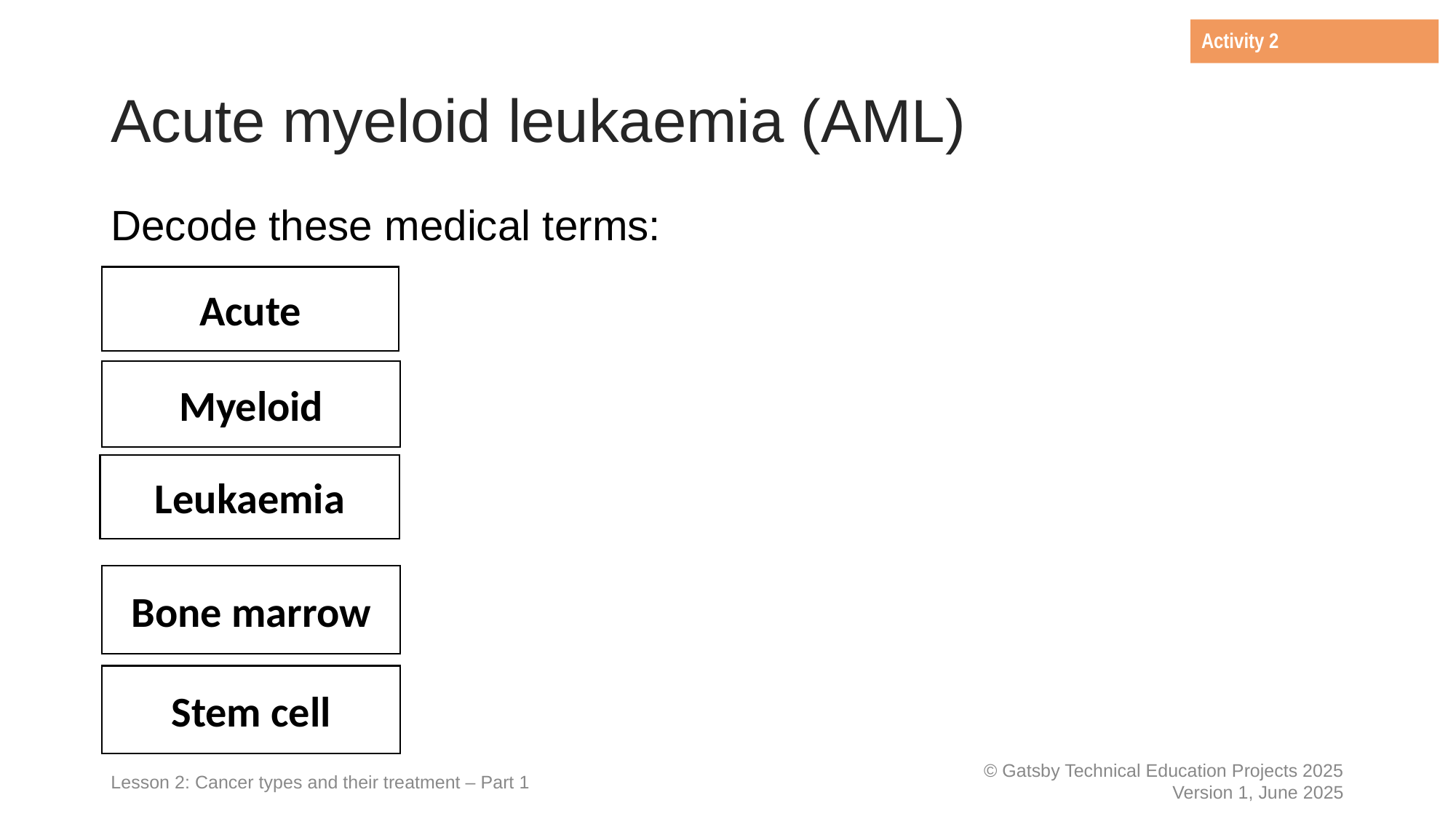

Activity 2
# Acute myeloid leukaemia (AML)
Decode these medical terms:
Acute
Myeloid

Leukaemia
Bone marrow
Stem cell
Lesson 2: Cancer types and their treatment – Part 1